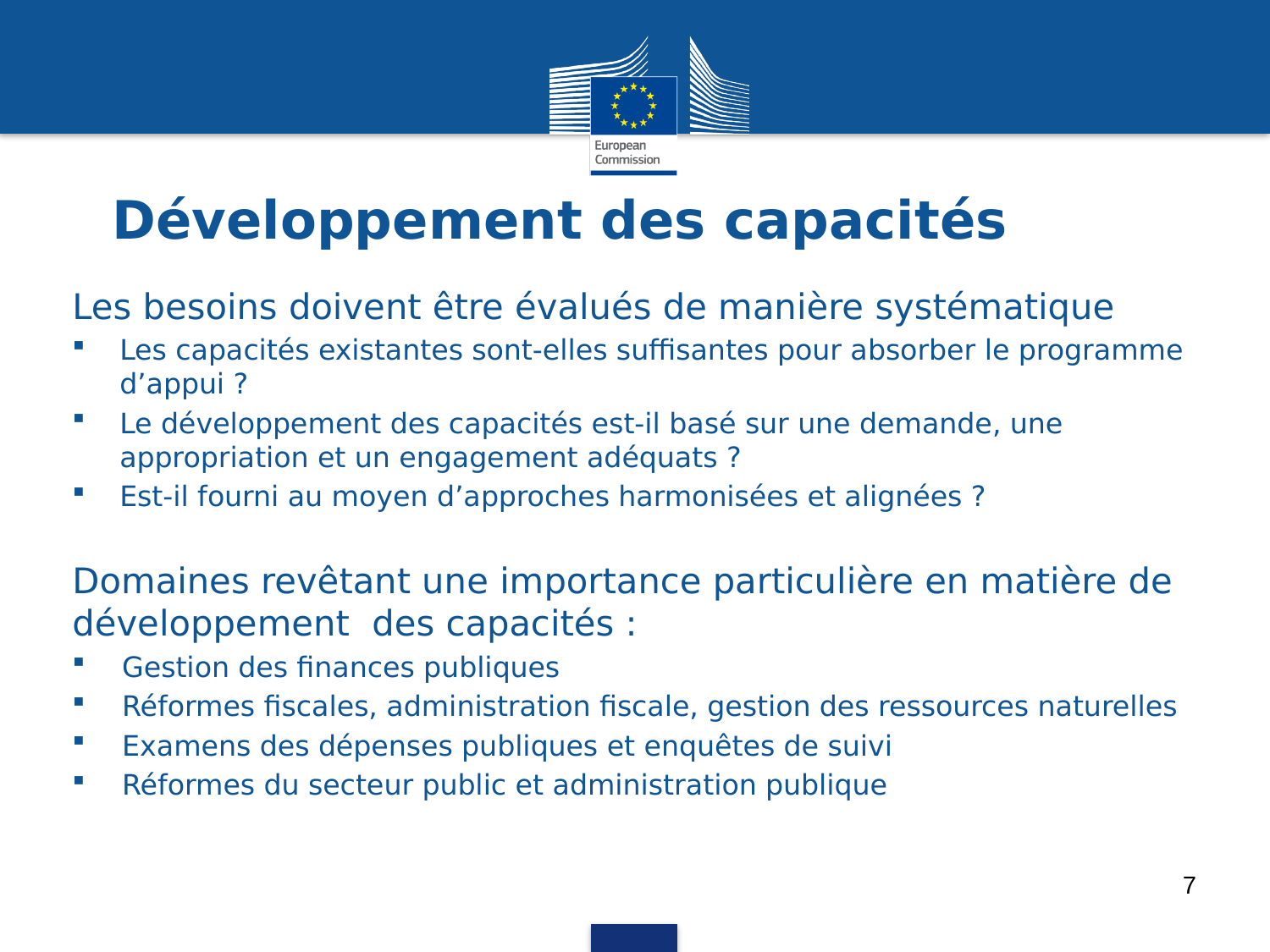

# Développement des capacités
Les besoins doivent être évalués de manière systématique
Les capacités existantes sont-elles suffisantes pour absorber le programme d’appui ?
Le développement des capacités est-il basé sur une demande, une appropriation et un engagement adéquats ?
Est-il fourni au moyen d’approches harmonisées et alignées ?

Domaines revêtant une importance particulière en matière de développement  des capacités :
Gestion des finances publiques
Réformes fiscales, administration fiscale, gestion des ressources naturelles
Examens des dépenses publiques et enquêtes de suivi
Réformes du secteur public et administration publique

7